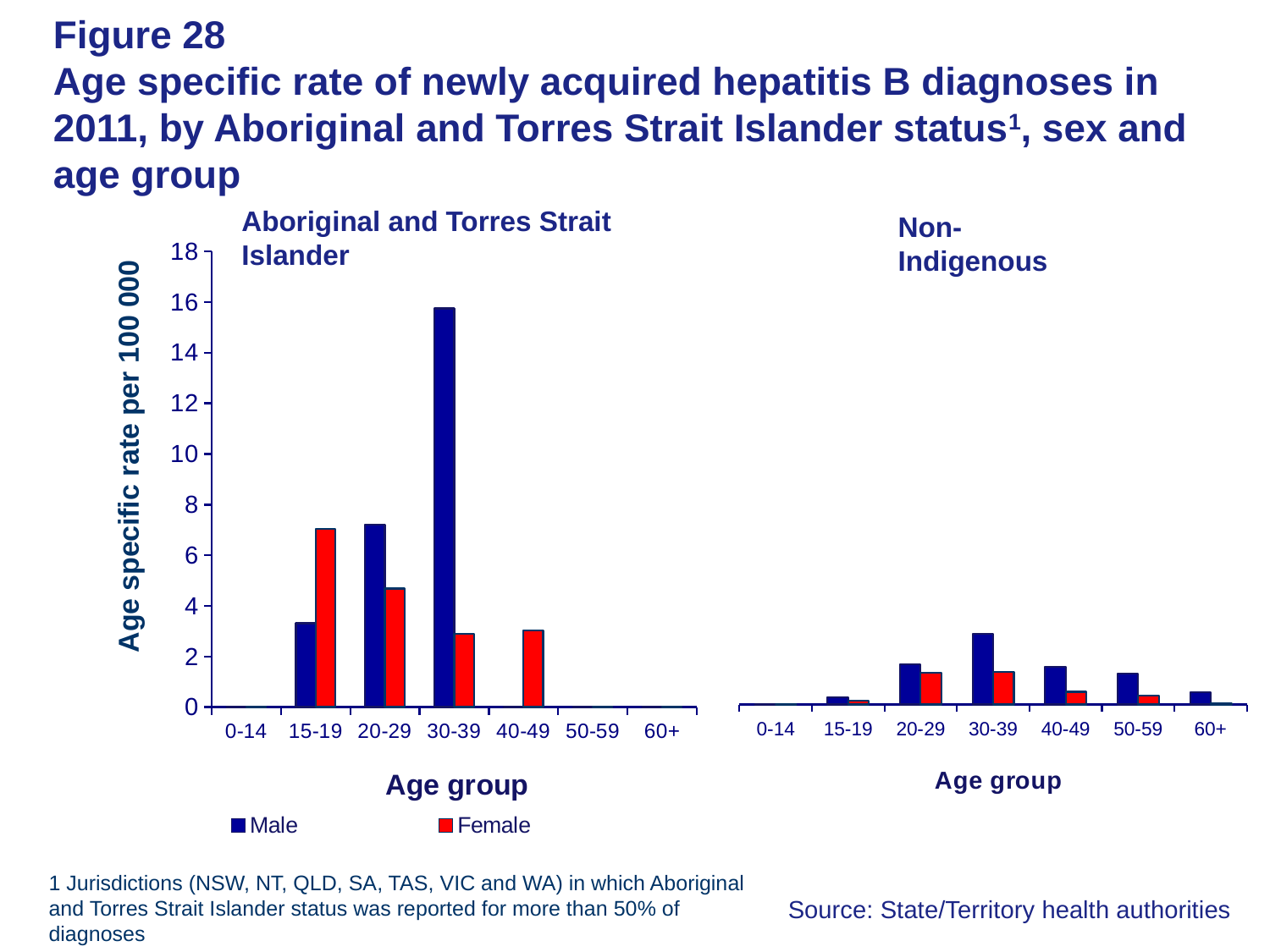

# Figure 28 Age specific rate of newly acquired hepatitis B diagnoses in 2011, by Aboriginal and Torres Strait Islander status1, sex and age group
Aboriginal and Torres Strait Islander
Non-Indigenous

### Chart

| Category | Male | Female |
|---|---|---|
| 0-14 | 0.0 | 0.0 |
| 15-19 | 3.3112582781456927 | 7.045726766715974 |
| 20-29 | 7.2191741264799285 | 4.6907615451368505 |
| 30-39 | 15.748031496062968 | 2.890173410404618 |
| 40-49 | 0.0 | 3.037482534475427 |
| 50-59 | 0.0 | 0.0 |
| 60+ | 0.0 | 0.0 |

### Chart

| Category | Male | Female |
|---|---|---|
| 0-14 | 0.0 | 0.0 |
| 15-19 | 0.294243133100881 | 0.1554388037429668 |
| 20-29 | 1.6871040577664418 | 1.352144750653833 |
| 30-39 | 2.9838679311635867 | 1.384275598197396 |
| 40-49 | 1.595397486347212 | 0.5359983169652864 |
| 50-59 | 1.299744867728023 | 0.3703832651951607 |
| 60+ | 0.5169190179158976 | 0.045602213713862506 |
1 Jurisdictions (NSW, NT, QLD, SA, TAS, VIC and WA) in which Aboriginal and Torres Strait Islander status was reported for more than 50% of diagnoses
 Source: State/Territory health authorities